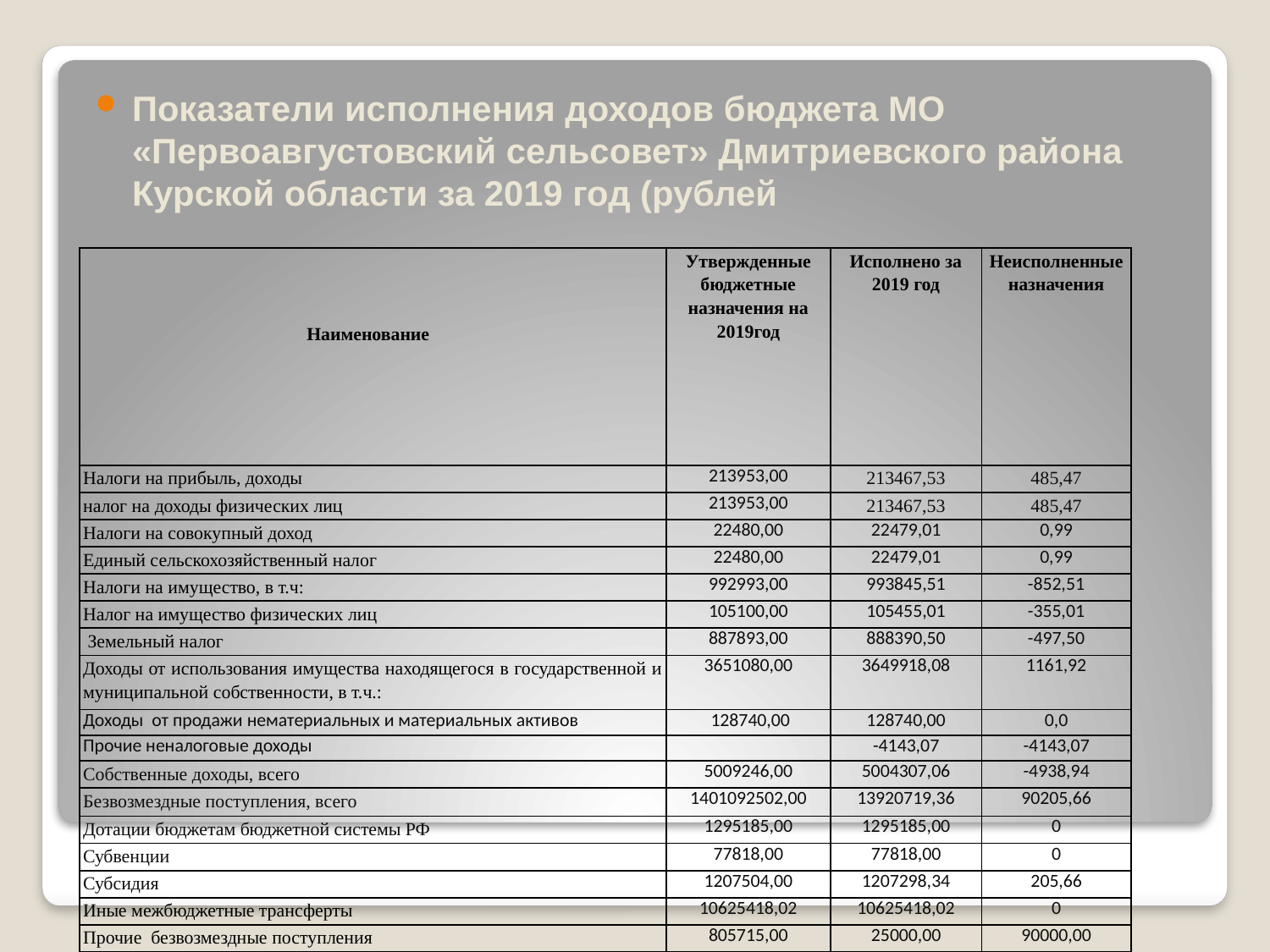

Показатели исполнения доходов бюджета МО «Первоавгустовский сельсовет» Дмитриевского района Курской области за 2019 год (рублей
|  | Утвержденные бюджетные назначения на 2019год | Исполнено за 2019 год | Неисполненные назначения |
| --- | --- | --- | --- |
|  |  |  |  |
| Наименование |  |  |  |
|  |  |  |  |
| Налоги на прибыль, доходы | 213953,00 | 213467,53 | 485,47 |
| налог на доходы физических лиц | 213953,00 | 213467,53 | 485,47 |
| Налоги на совокупный доход | 22480,00 | 22479,01 | 0,99 |
| Единый сельскохозяйственный налог | 22480,00 | 22479,01 | 0,99 |
| Налоги на имущество, в т.ч: | 992993,00 | 993845,51 | -852,51 |
| Налог на имущество физических лиц | 105100,00 | 105455,01 | -355,01 |
| Земельный налог | 887893,00 | 888390,50 | -497,50 |
| Доходы от использования имущества находящегося в государственной и муниципальной собственности, в т.ч.: | 3651080,00 | 3649918,08 | 1161,92 |
| Доходы от продажи нематериальных и материальных активов | 128740,00 | 128740,00 | 0,0 |
| Прочие неналоговые доходы |  | -4143,07 | -4143,07 |
| Собственные доходы, всего | 5009246,00 | 5004307,06 | -4938,94 |
| Безвозмездные поступления, всего | 1401092502,00 | 13920719,36 | 90205,66 |
| Дотации бюджетам бюджетной системы РФ | 1295185,00 | 1295185,00 | 0 |
| Субвенции | 77818,00 | 77818,00 | 0 |
| Субсидия | 1207504,00 | 1207298,34 | 205,66 |
| Иные межбюджетные трансферты | 10625418,02 | 10625418,02 | 0 |
| Прочие безвозмездные поступления | 805715,00 | 25000,00 | 90000,00 |
| Итого доходов: | 12611104,00 | 12615443,23 | -4339,23 |
#